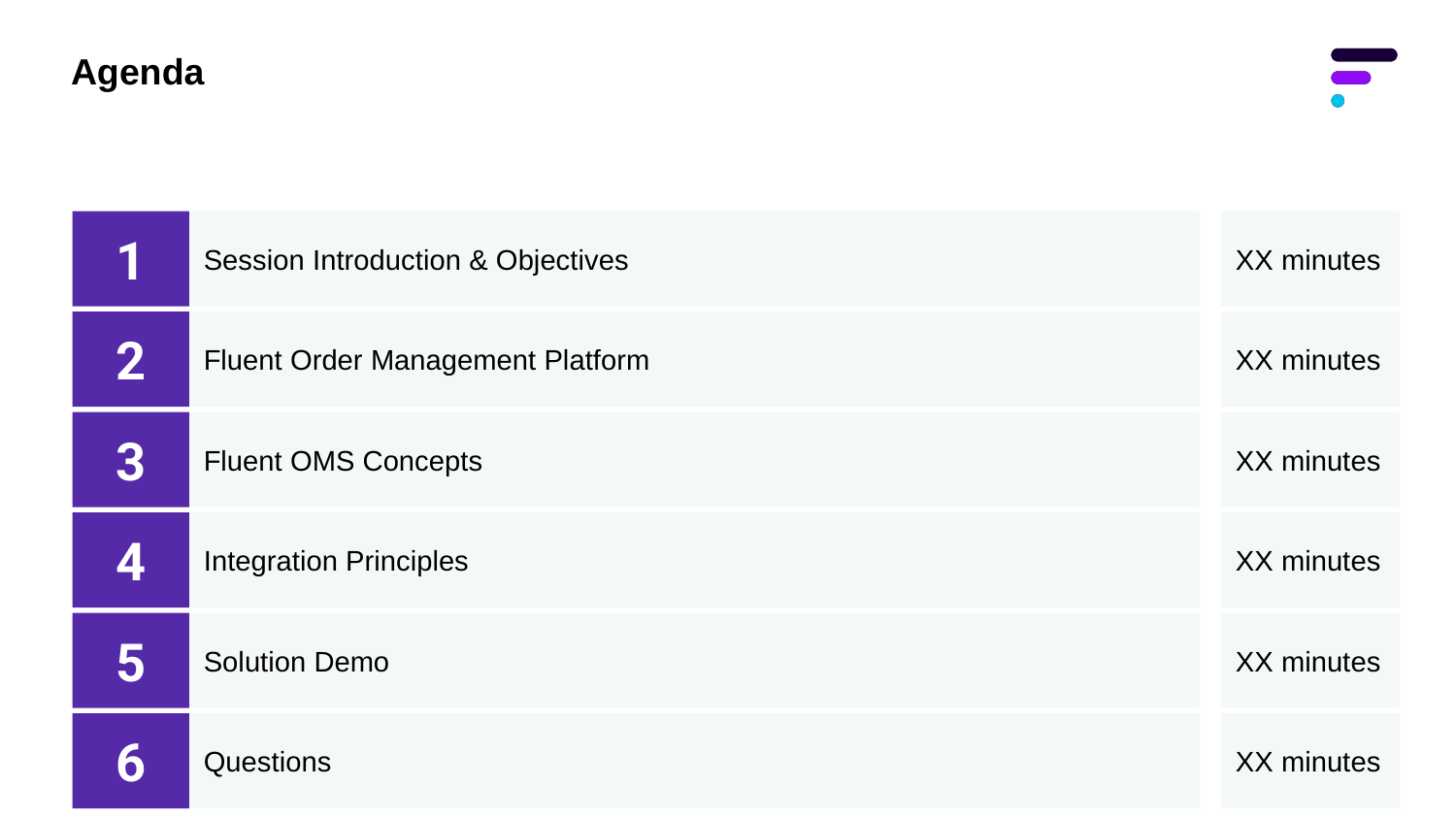

# Agenda

1
XX minutes
Session Introduction & Objectives
2
XX minutes
Fluent Order Management Platform
XX minutes
3
Fluent OMS Concepts
XX minutes
4
Integration Principles
XX minutes
5
Solution Demo
XX minutes
6
Questions